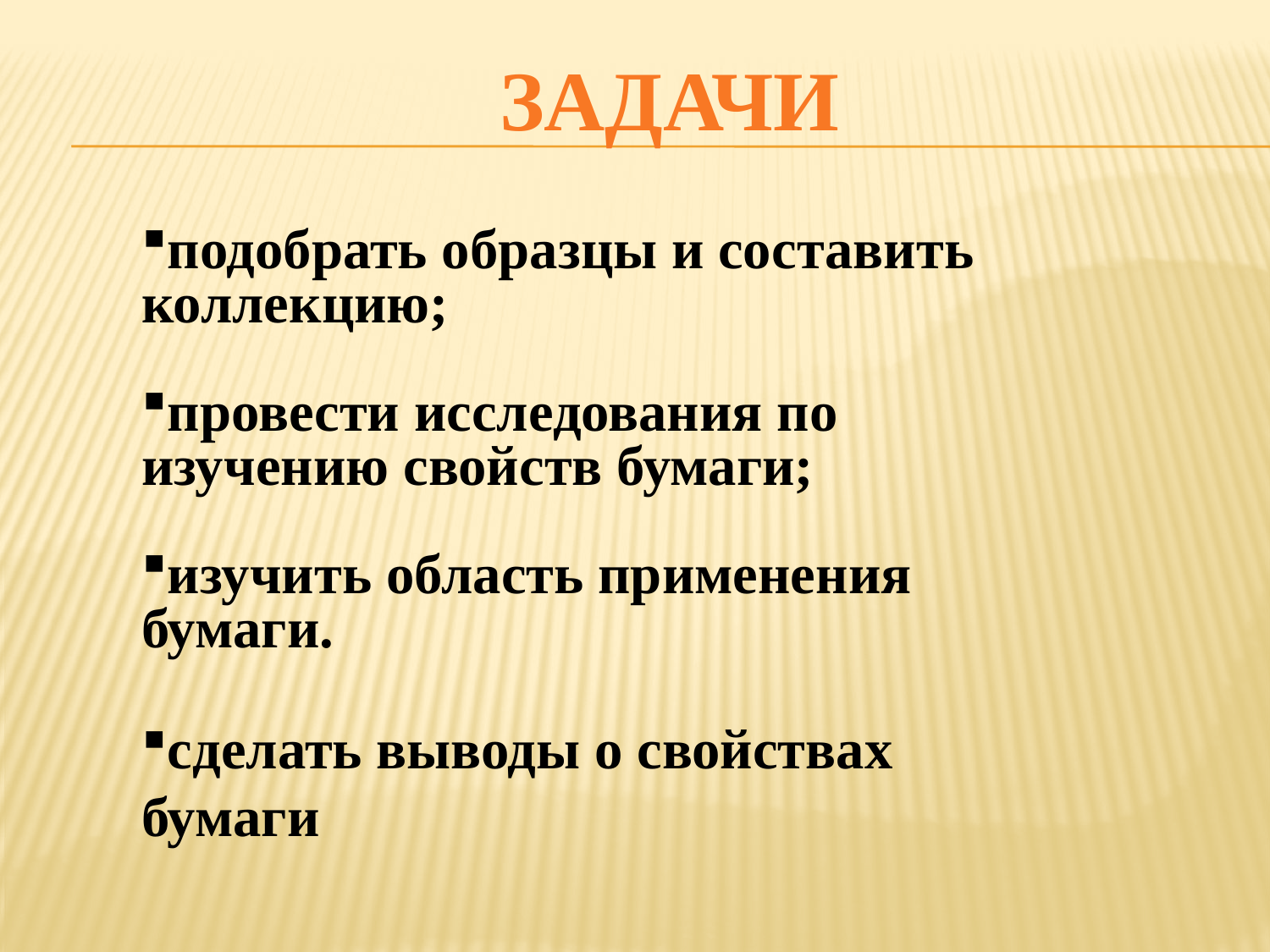

ЗАДАЧИ

подобрать образцы и составить коллекцию;

провести исследования по изучению свойств бумаги;

изучить область применения бумаги.

сделать выводы о свойствах бумаги